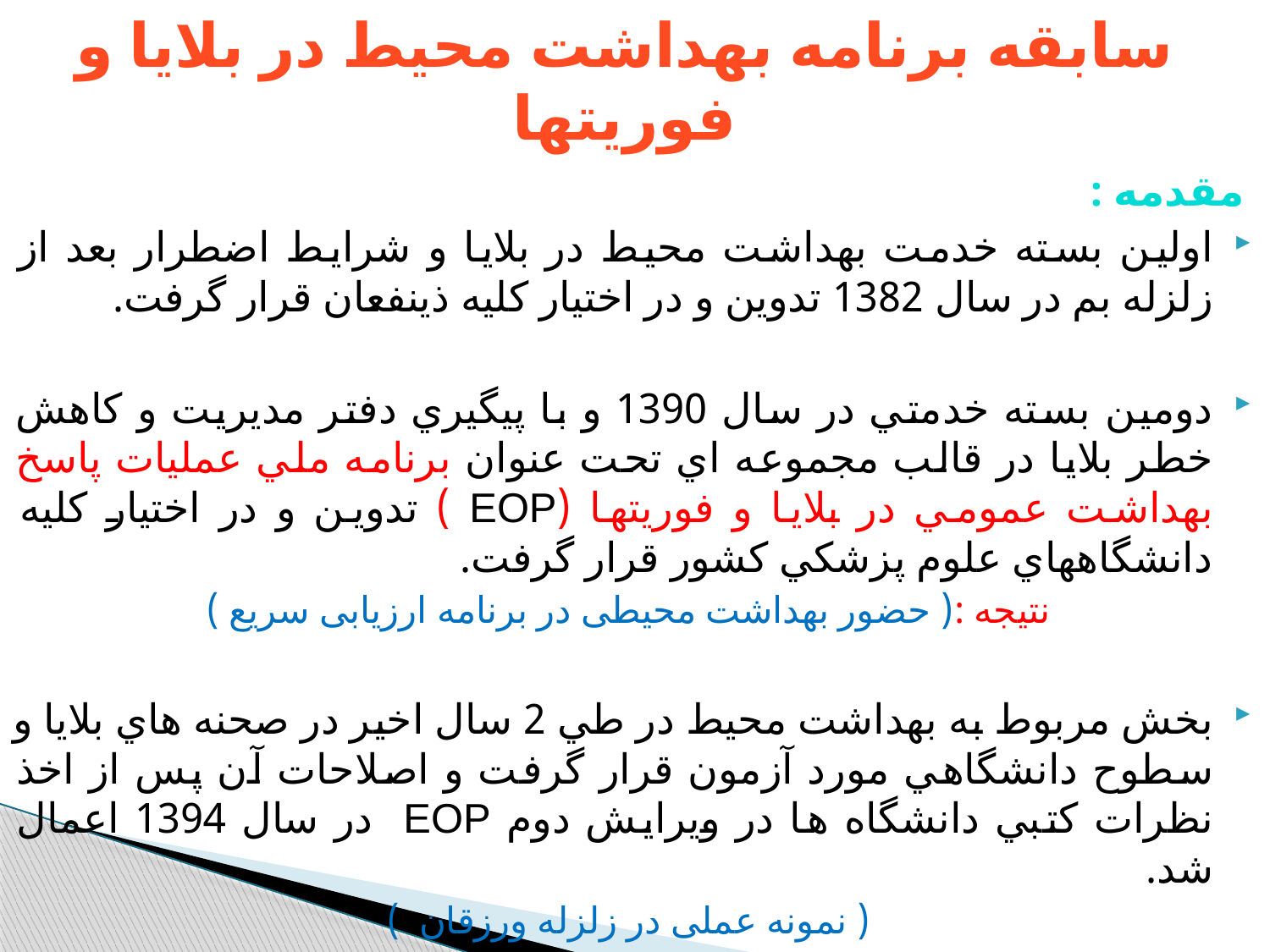

# سابقه برنامه بهداشت محیط در بلایا و فوریتها
مقدمه :
اولین بسته خدمت بهداشت محیط در بلایا و شرایط اضطرار بعد از زلزله بم در سال 1382 تدوین و در اختیار کلیه ذینفعان قرار گرفت.

دومين بسته خدمتي در سال 1390 و با پيگيري دفتر مديريت و كاهش خطر بلايا در قالب مجموعه اي تحت عنوان برنامه ملي عمليات پاسخ بهداشت عمومي در بلايا و فوريتها (EOP ) تدوين و در اختيار كليه دانشگاههاي علوم پزشكي كشور قرار گرفت.
نتیجه :( حضور بهداشت محیطی در برنامه ارزیابی سریع )

بخش مربوط به بهداشت محيط در طي 2 سال اخير در صحنه هاي بلايا و سطوح دانشگاهي مورد آزمون قرار گرفت و اصلاحات آن پس از اخذ نظرات كتبي دانشگاه ها در ویرایش دوم EOP  در سال 1394 اعمال شد.
( نمونه عملی در زلزله ورزقان  )